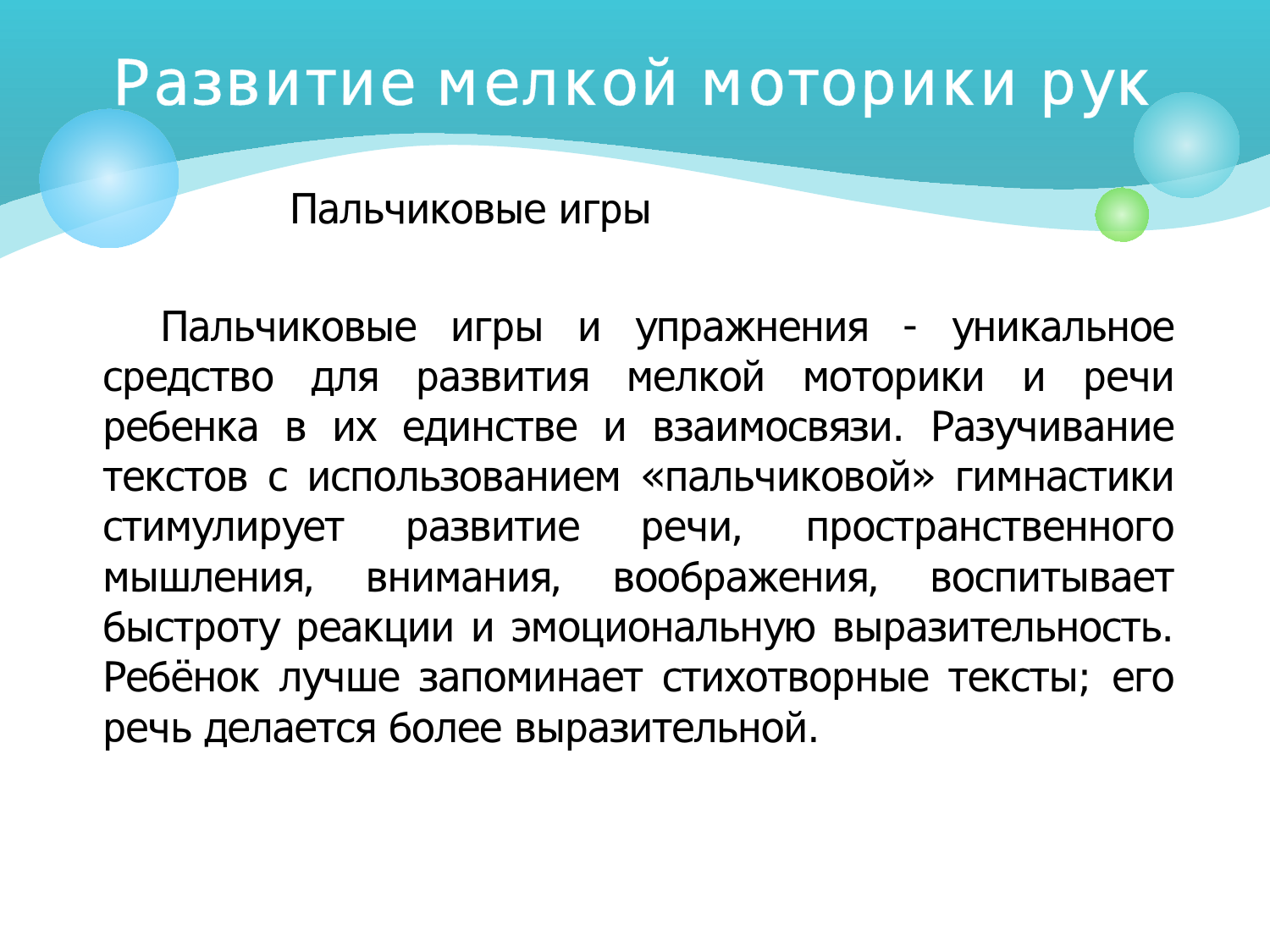

# Развитие мелкой моторики рук
                  Пальчиковые игры

   Пальчиковые игры и упражнения - уникальное средство для развития мелкой моторики и речи ребенка в их единстве и взаимосвязи. Разучивание текстов с использованием «пальчиковой» гимнастики стимулирует развитие речи, пространственного мышления, внимания, воображения, воспитывает быстроту реакции и эмоциональную выразительность. Ребёнок лучше запоминает стихотворные тексты; его речь делается более выразительной.